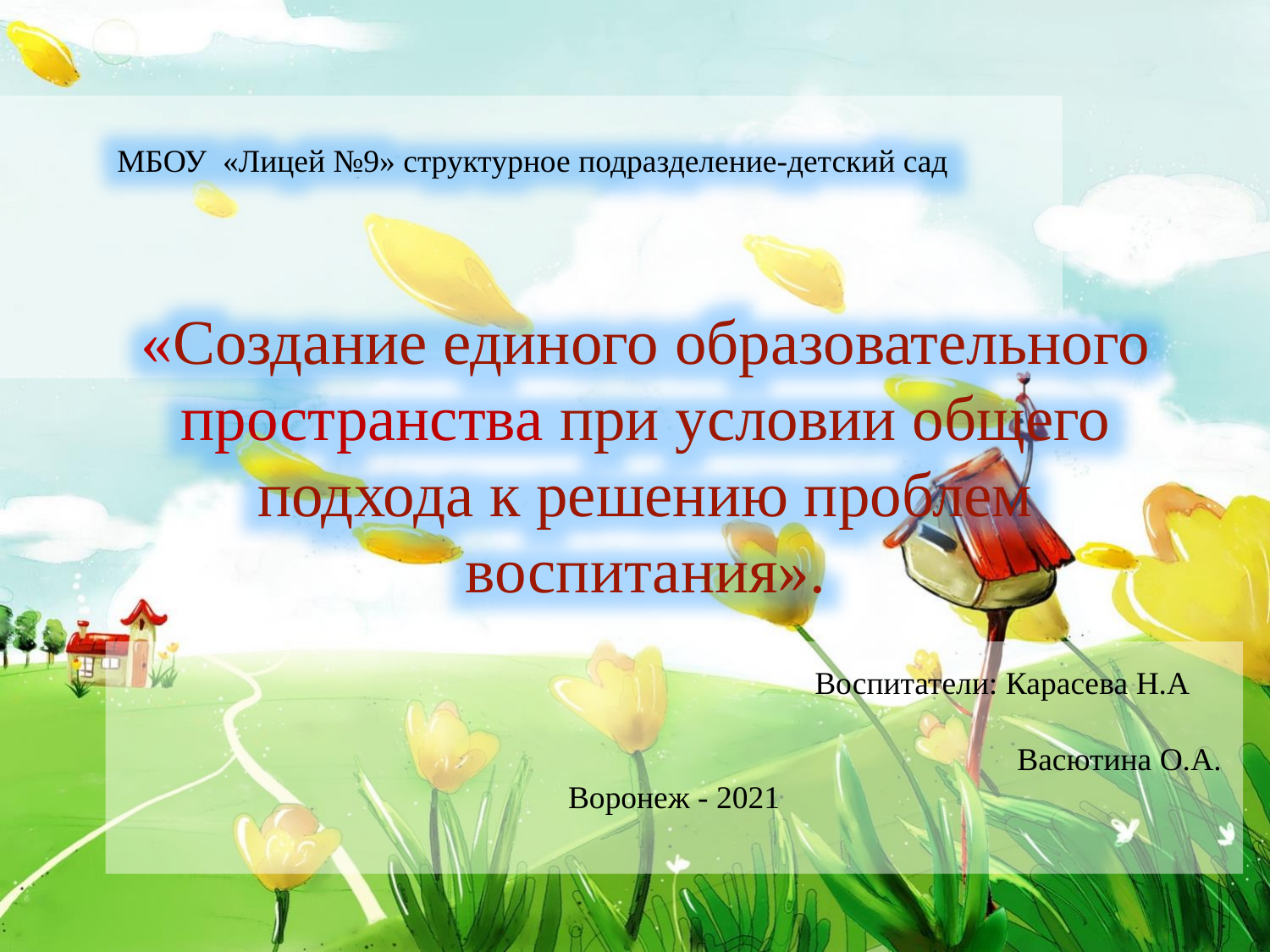

МБОУ  «Лицей №9» структурное подразделение-детский сад

«Создание единого образовательного пространства при условии общего подхода к решению проблем воспитания».
                                                                                      Воспитатели: Карасева Н.А                                                                                                                                                                                                             Васютина О.А.
Воронеж - 2021